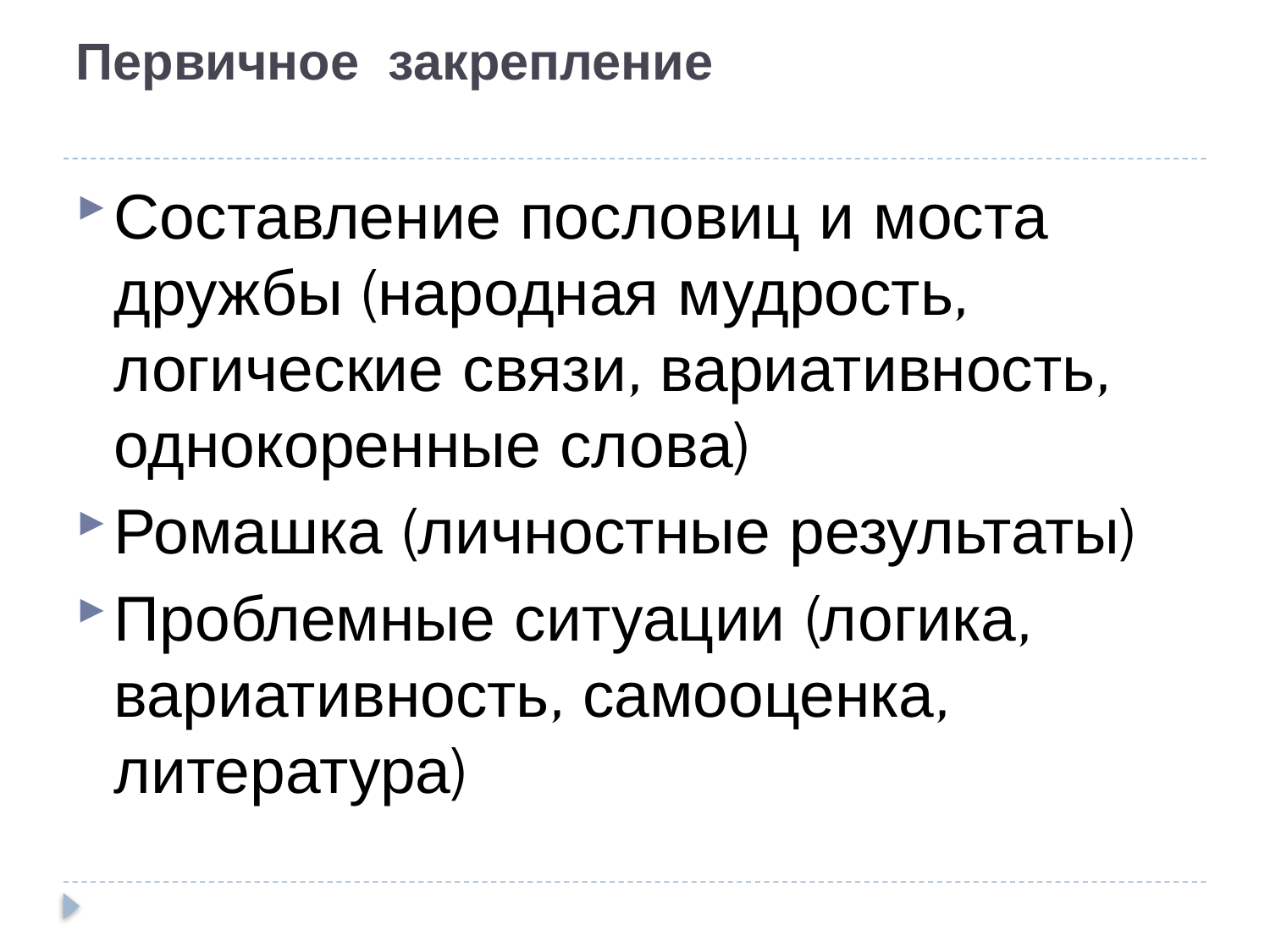

# Первичное  закрепление
Составление пословиц и моста дружбы (народная мудрость, логические связи, вариативность, однокоренные слова)
Ромашка (личностные результаты)
Проблемные ситуации (логика, вариативность, самооценка, литература)